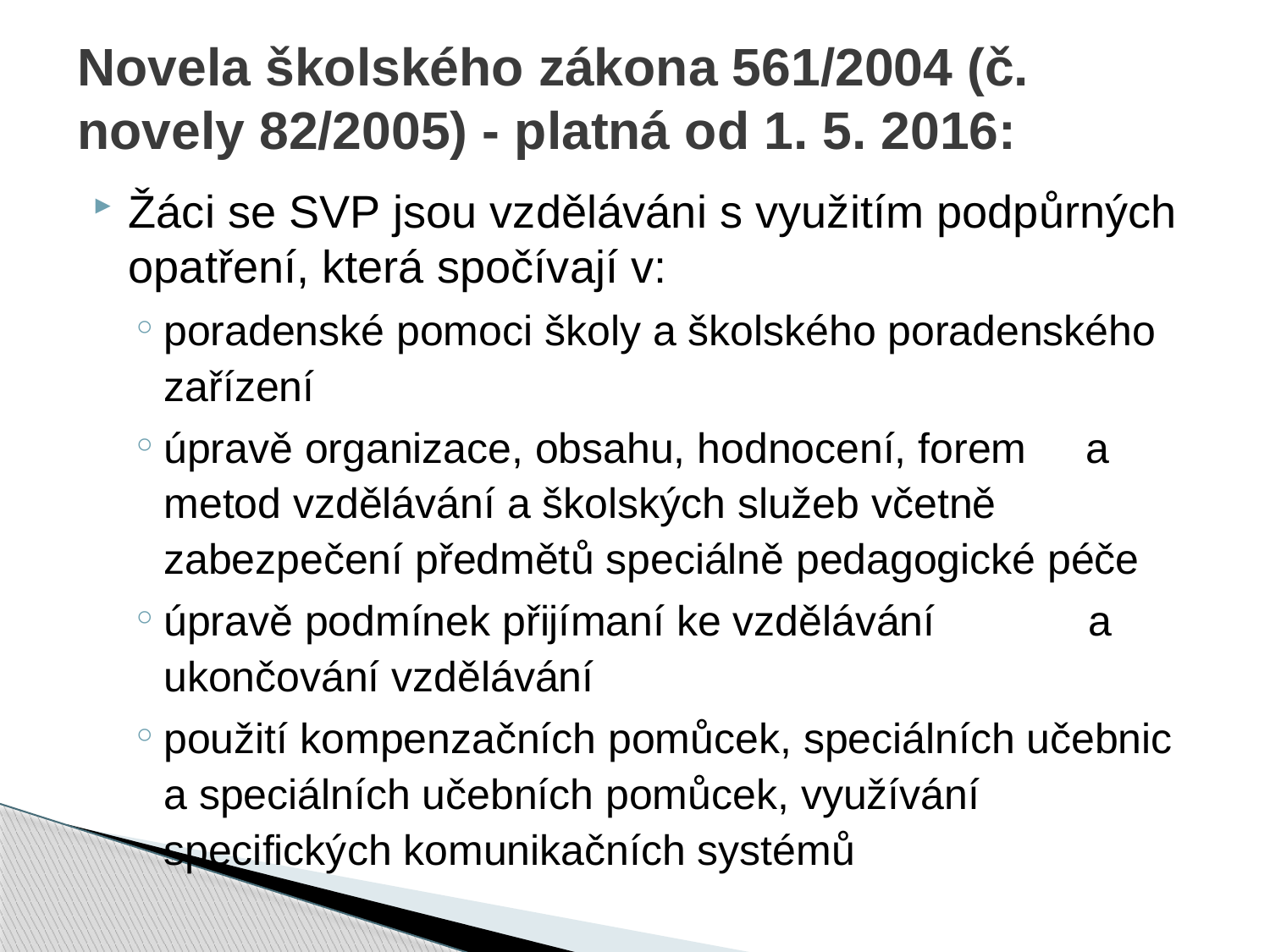

# Novela školského zákona 561/2004 (č. novely 82/2005) - platná od 1. 5. 2016:
Žáci se SVP jsou vzděláváni s využitím podpůrných opatření, která spočívají v:
poradenské pomoci školy a školského poradenského zařízení
úpravě organizace, obsahu, hodnocení, forem     a metod vzdělávání a školských služeb včetně zabezpečení předmětů speciálně pedagogické péče
úpravě podmínek přijímaní ke vzdělávání             a ukončování vzdělávání
použití kompenzačních pomůcek, speciálních učebnic a speciálních učebních pomůcek, využívání specifických komunikačních systémů